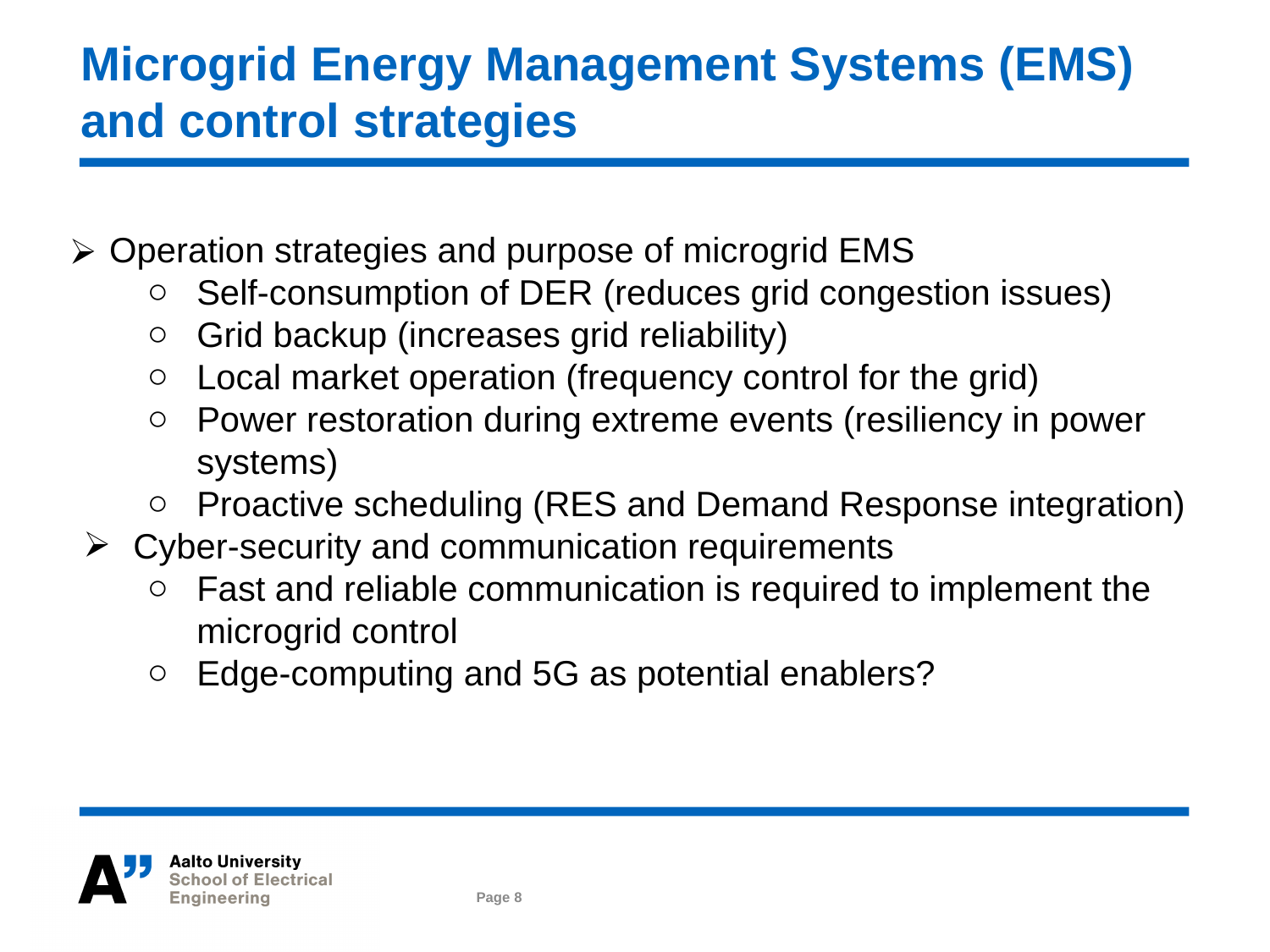

# Microgrid Energy Management Systems (EMS) and control strategies

Operation strategies and purpose of microgrid EMS
Self-consumption of DER (reduces grid congestion issues)
Grid backup (increases grid reliability)
Local market operation (frequency control for the grid)
Power restoration during extreme events (resiliency in power systems)
Proactive scheduling (RES and Demand Response integration)
Cyber-security and communication requirements
Fast and reliable communication is required to implement the microgrid control
Edge-computing and 5G as potential enablers?

Page 8